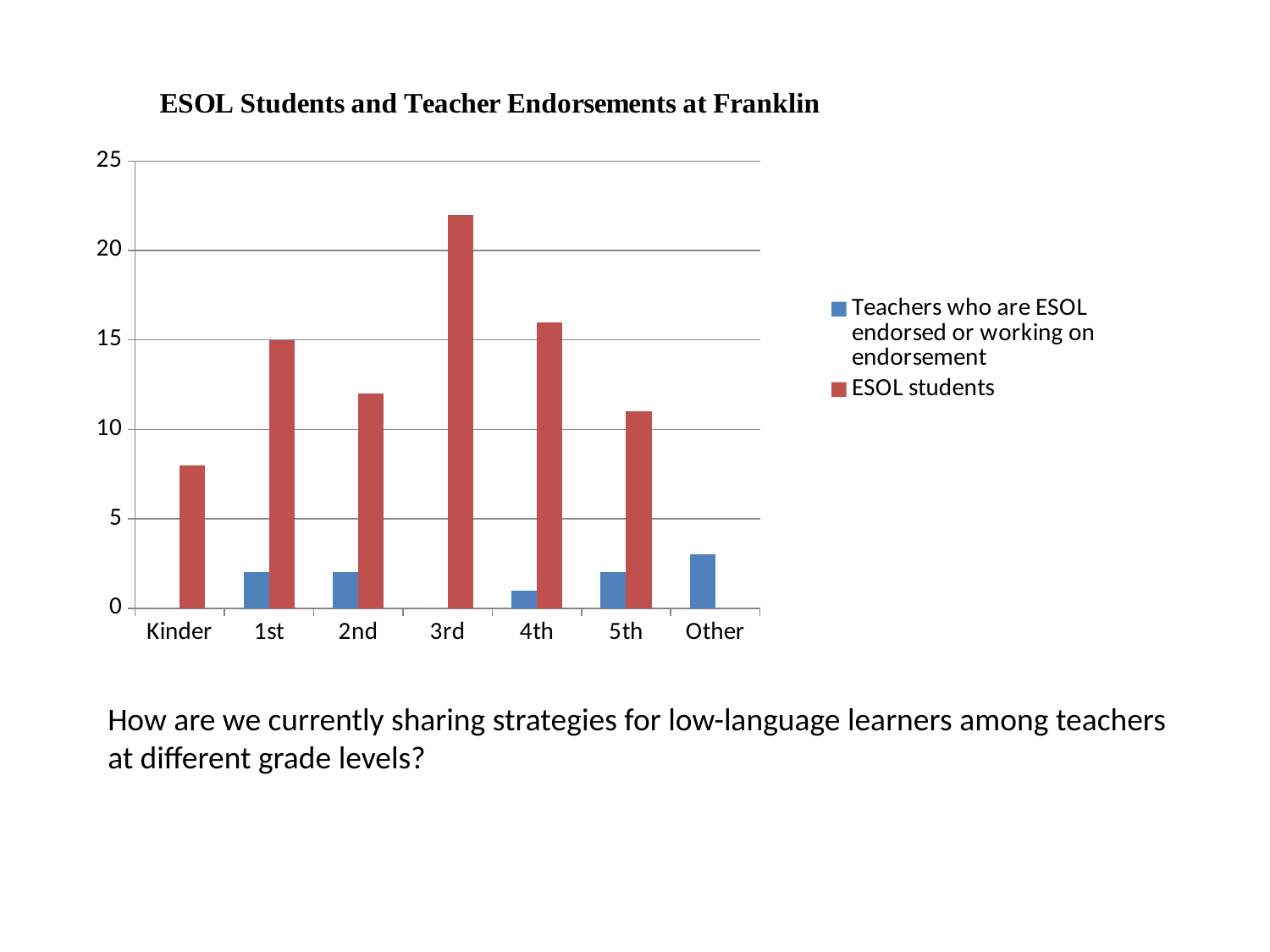

### Chart

| Category | Teachers who are ESOL endorsed or working on endorsement | ESOL students |
|---|---|---|
| Kinder | 0.0 | 8.0 |
| 1st | 2.0 | 15.0 |
| 2nd | 2.0 | 12.0 |
| 3rd | 0.0 | 22.0 |
| 4th | 1.0 | 16.0 |
| 5th | 2.0 | 11.0 |
| Other | 3.0 | None |
How are we currently sharing strategies for low-language learners among teachers at different grade levels?